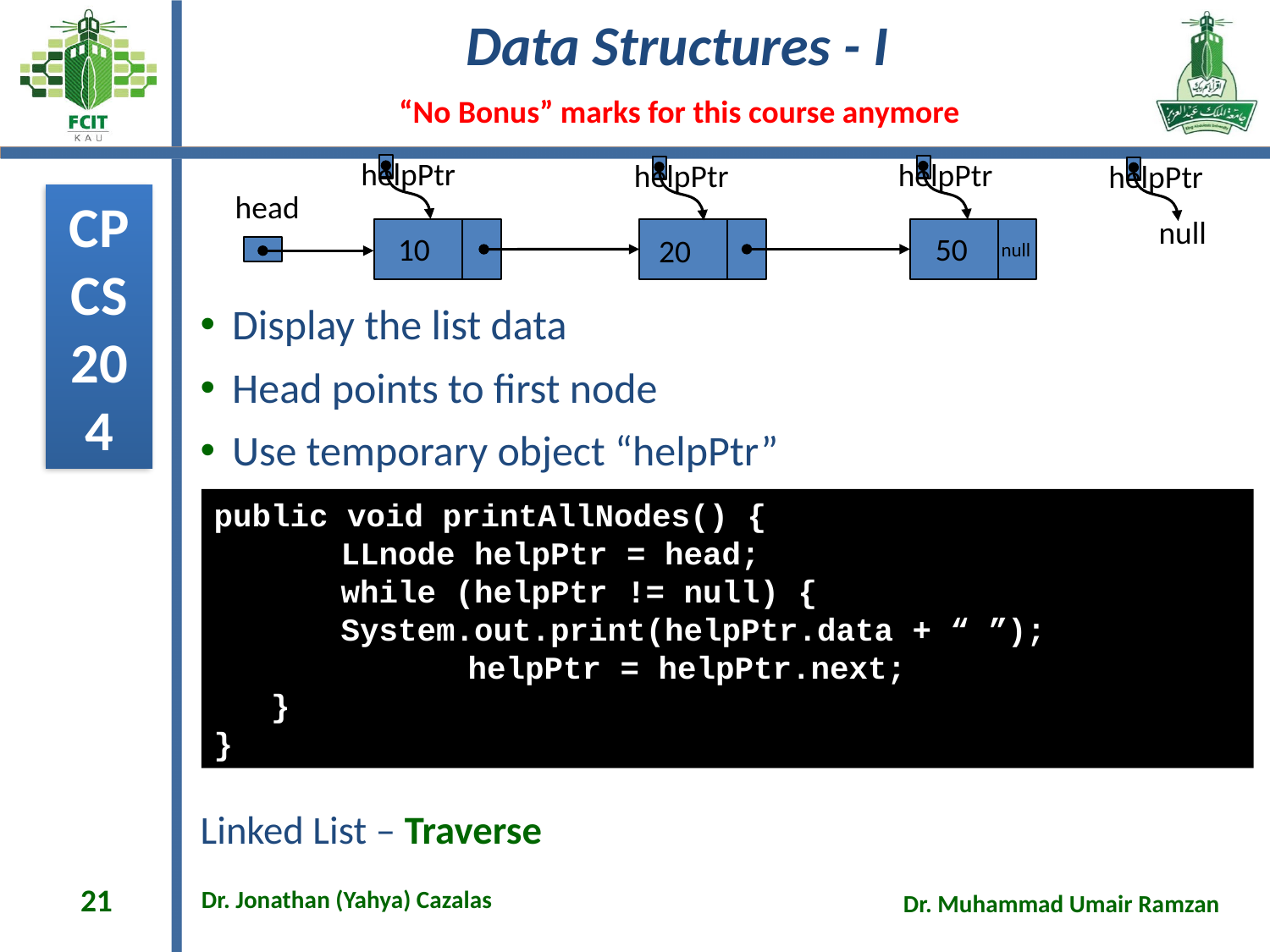

helpPtr

helpPtr

helpPtr

helpPtr

head

10
50
20
null

null
Display the list data
Head points to first node
Use temporary object “helpPtr”

public void printAllNodes() {
 	LLnode helpPtr = head;
	while (helpPtr != null) {
      	System.out.print(helpPtr.data + “ ”);
 		helpPtr = helpPtr.next;
   }
}
# Linked List – Traverse
21